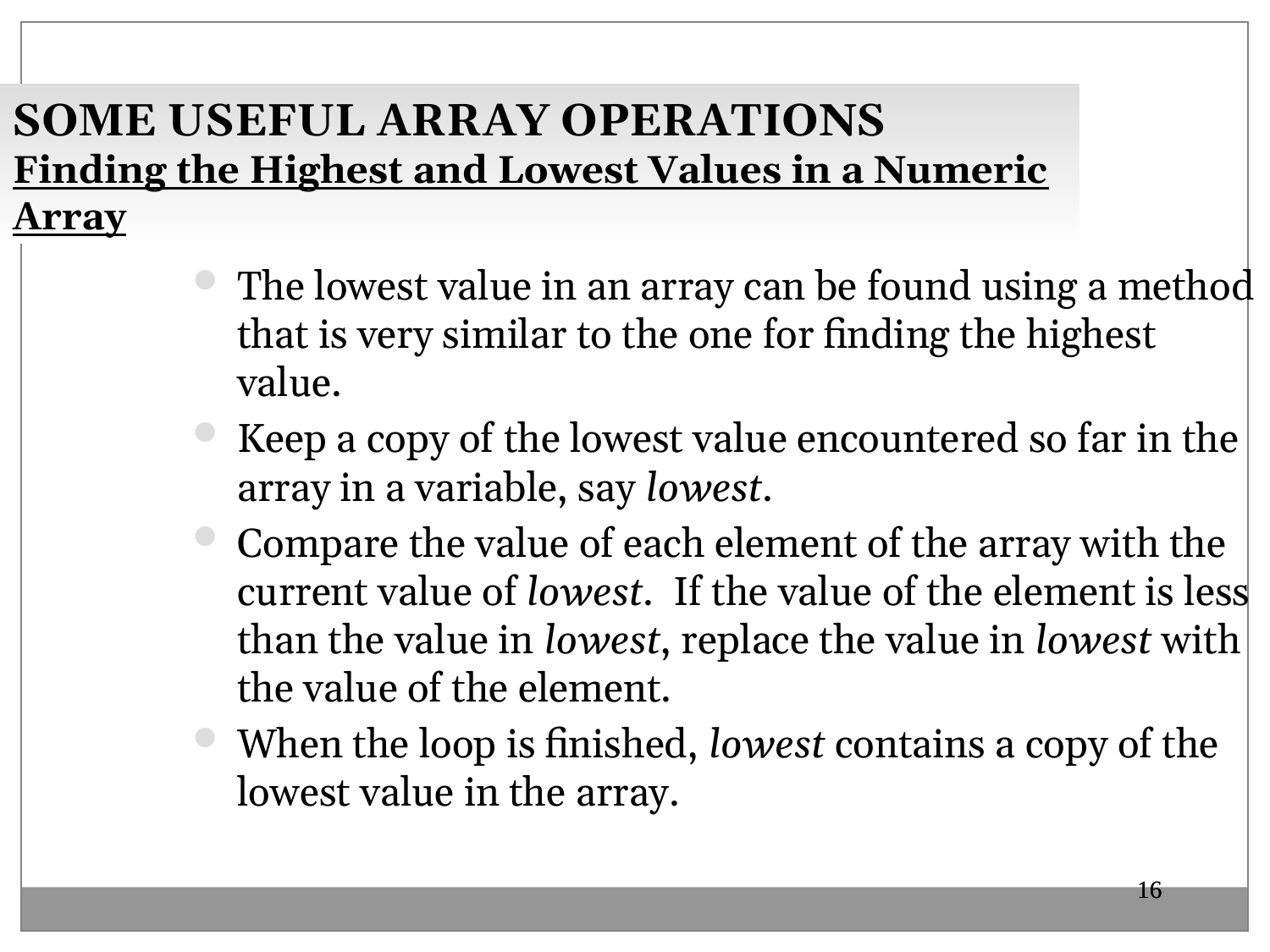

SOME USEFUL ARRAY OPERATIONS
Finding the Highest and Lowest Values in a Numeric Array
The lowest value in an array can be found using a method that is very similar to the one for finding the highest value.
Keep a copy of the lowest value encountered so far in the array in a variable, say lowest.
Compare the value of each element of the array with the current value of lowest.  If the value of the element is less than the value in lowest, replace the value in lowest with the value of the element.
When the loop is finished, lowest contains a copy of the lowest value in the array.

16
16